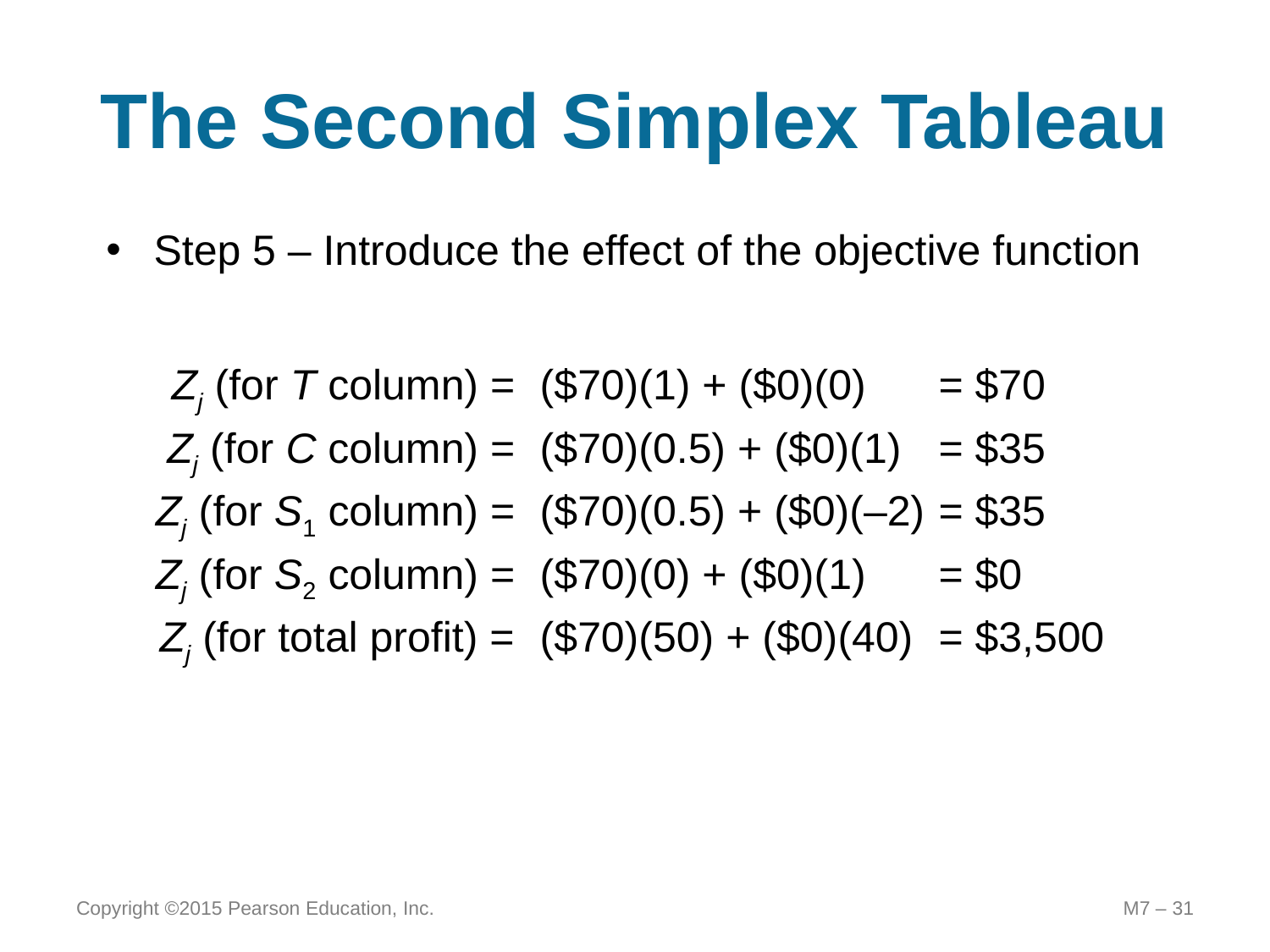

# The Second Simplex Tableau
Step 5 – Introduce the effect of the objective function
	Zj (for T column) =	($70)(1) + ($0)(0)	= $70
	Zj (for C column) =	($70)(0.5) + ($0)(1)	= $35
	Zj (for S1 column) =	($70)(0.5) + ($0)(–2)	= $35
	Zj (for S2 column) =	($70)(0) + ($0)(1)	= $0
	Zj (for total profit) =	($70)(50) + ($0)(40)	= $3,500
Copyright ©2015 Pearson Education, Inc.
M7 – 31